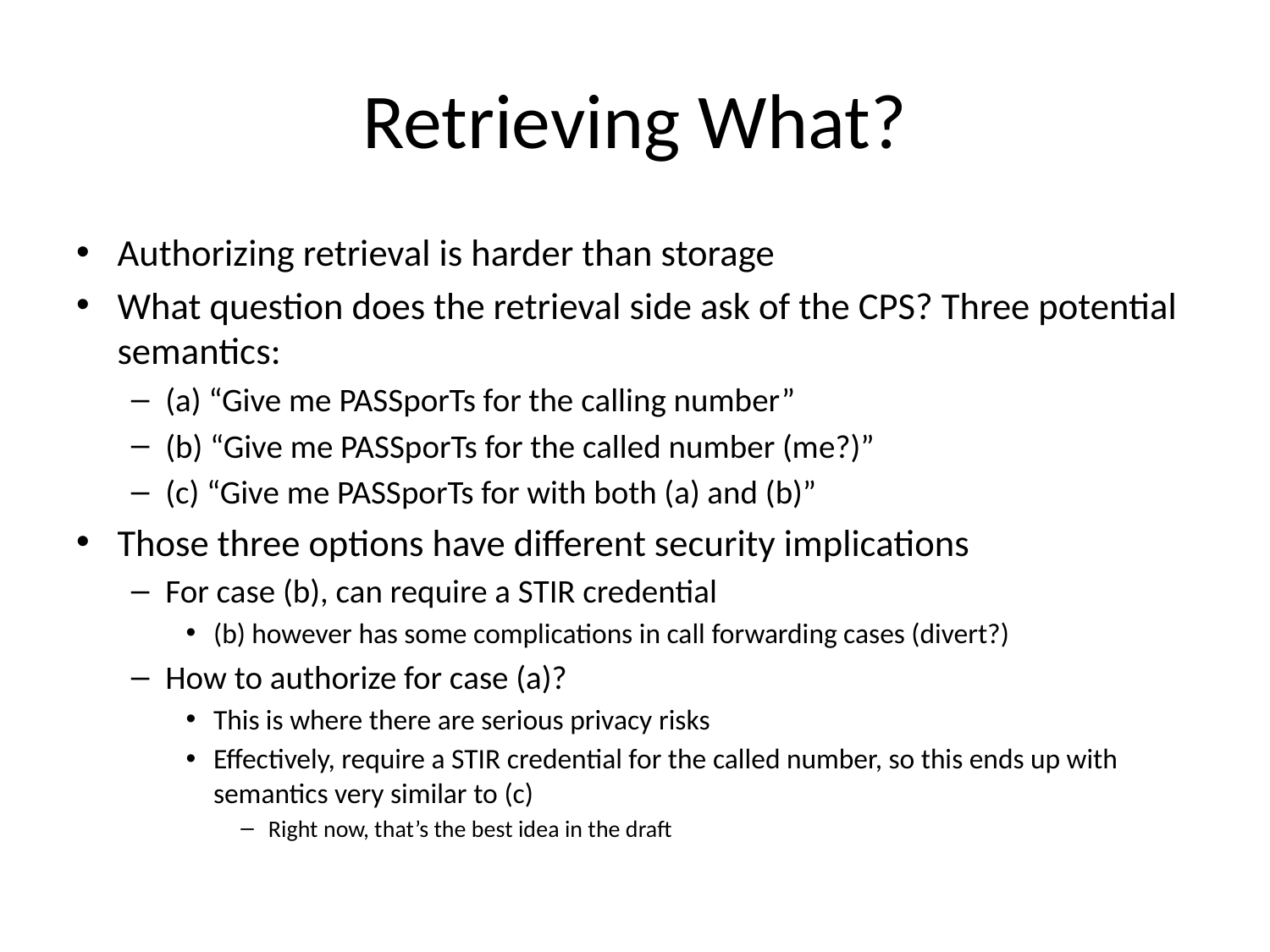

# Retrieving What?
Authorizing retrieval is harder than storage
What question does the retrieval side ask of the CPS? Three potential semantics:
(a) “Give me PASSporTs for the calling number”
(b) “Give me PASSporTs for the called number (me?)”
(c) “Give me PASSporTs for with both (a) and (b)”
Those three options have different security implications
For case (b), can require a STIR credential
(b) however has some complications in call forwarding cases (divert?)
How to authorize for case (a)?
This is where there are serious privacy risks
Effectively, require a STIR credential for the called number, so this ends up with semantics very similar to (c)
Right now, that’s the best idea in the draft